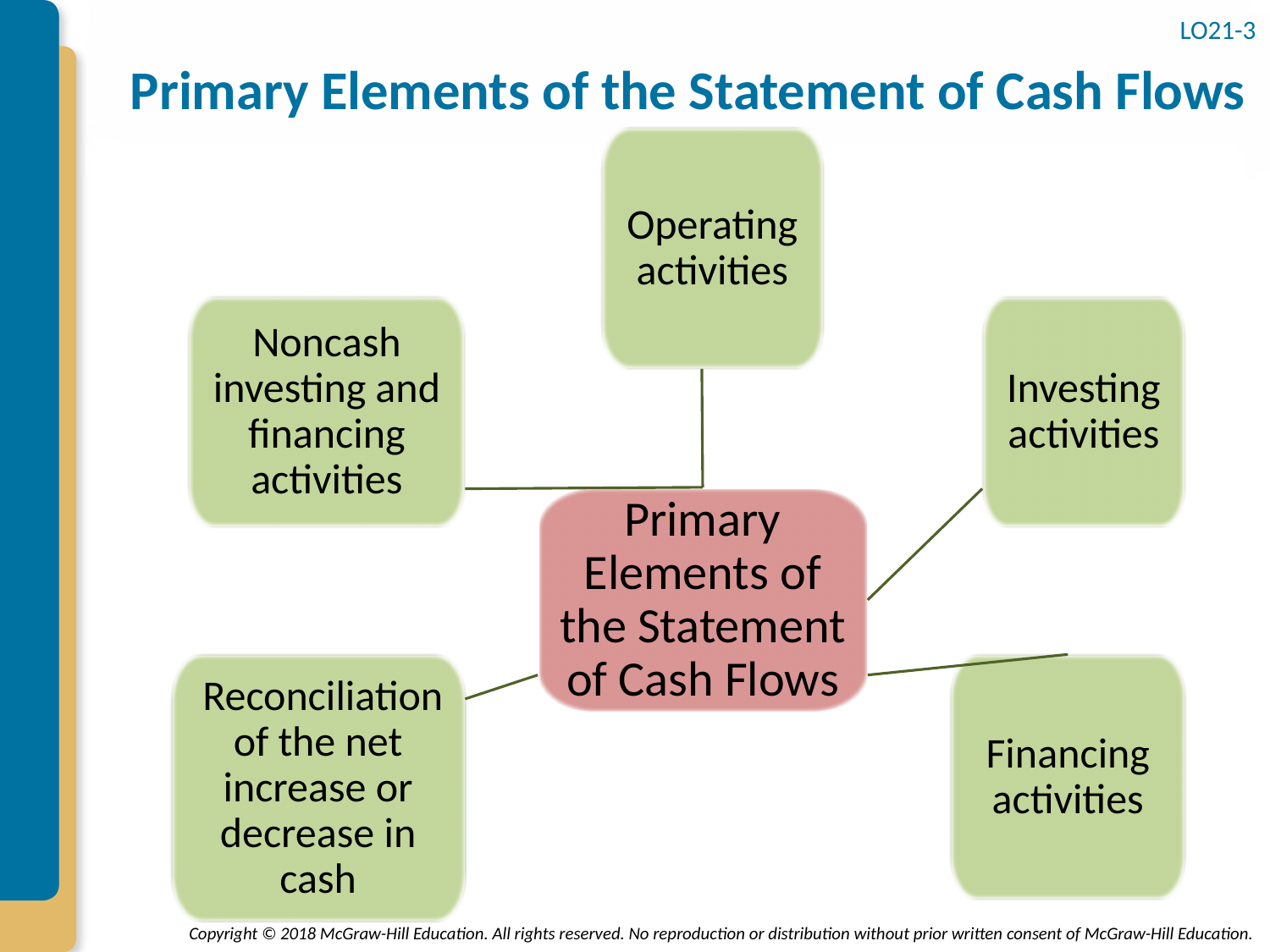

# Primary Elements of the Statement of Cash Flows
LO21-3
Operating activities
Noncash investing and financing activities
Investing activities
Primary Elements of the Statement of Cash Flows
 Reconciliation of the net increase or decrease in cash
Financing activities